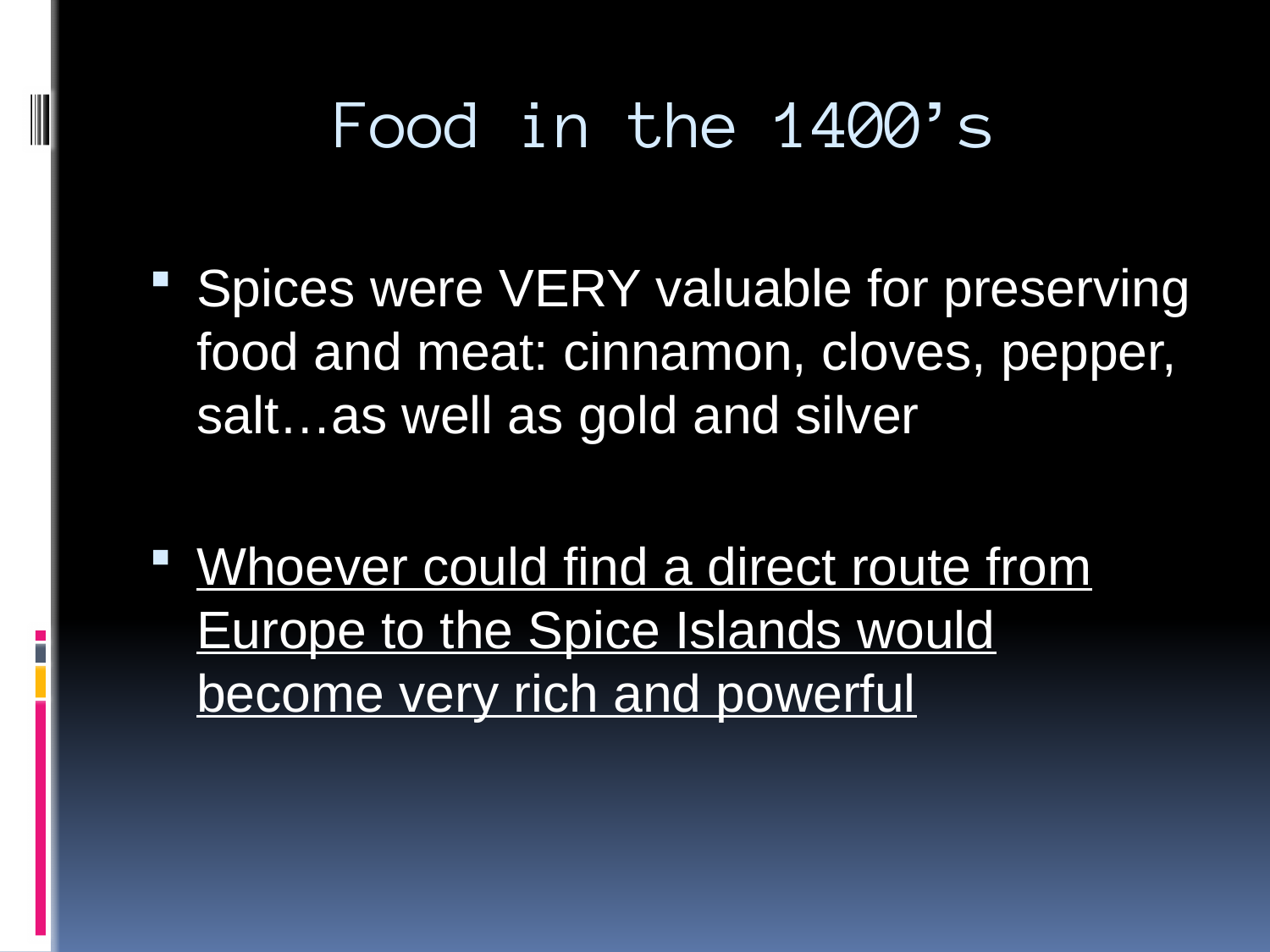

# Food in the 1400’s
Spices were VERY valuable for preserving food and meat: cinnamon, cloves, pepper, salt…as well as gold and silver

Whoever could find a direct route from Europe to the Spice Islands would become very rich and powerful